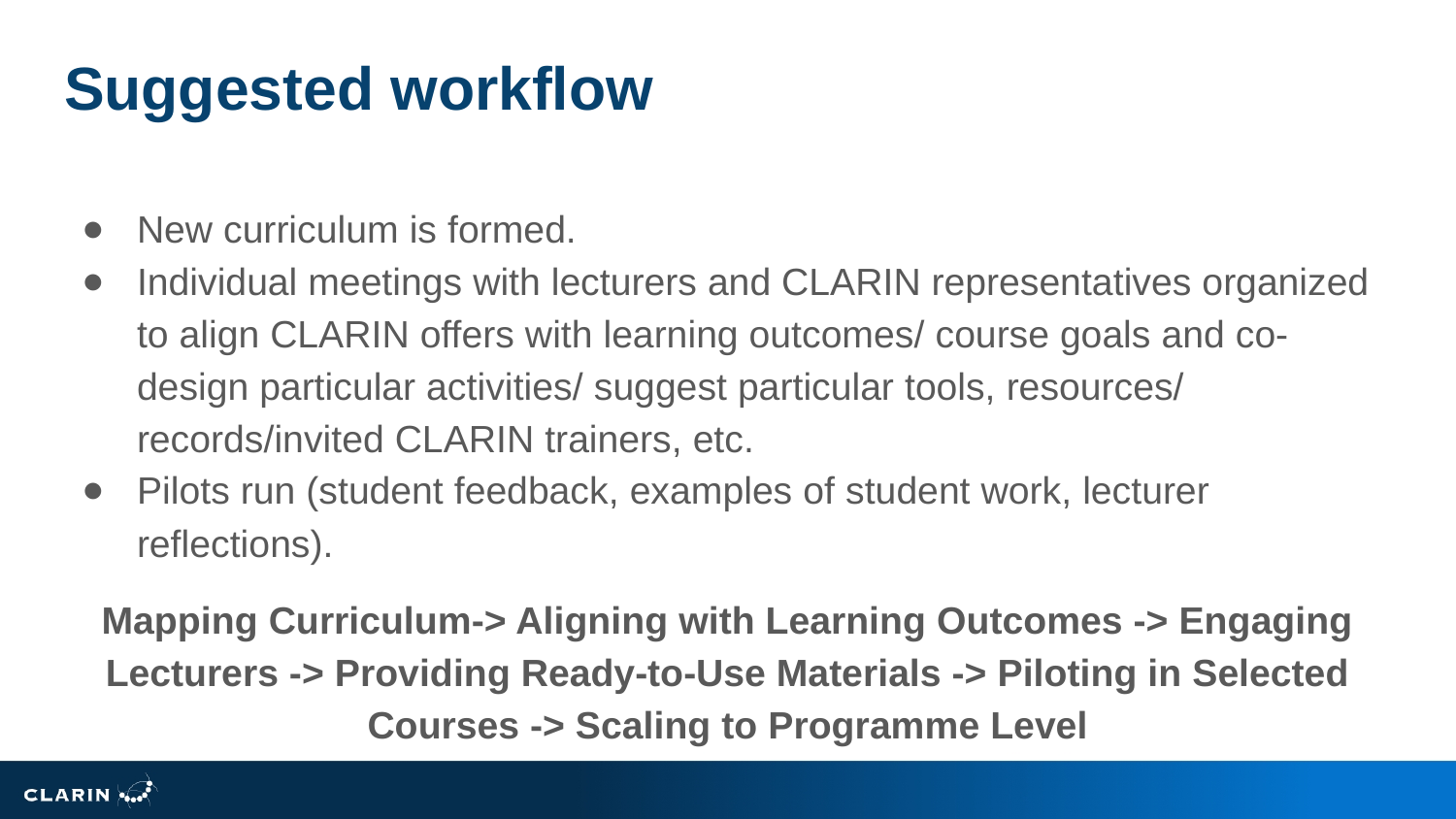

# Suggested workflow
New curriculum is formed.
Individual meetings with lecturers and CLARIN representatives organized to align CLARIN offers with learning outcomes/ course goals and co-design particular activities/ suggest particular tools, resources/ records/invited CLARIN trainers, etc.
Pilots run (student feedback, examples of student work, lecturer reflections).
Mapping Curriculum-> Aligning with Learning Outcomes -> Engaging Lecturers -> Providing Ready-to-Use Materials -> Piloting in Selected Courses -> Scaling to Programme Level